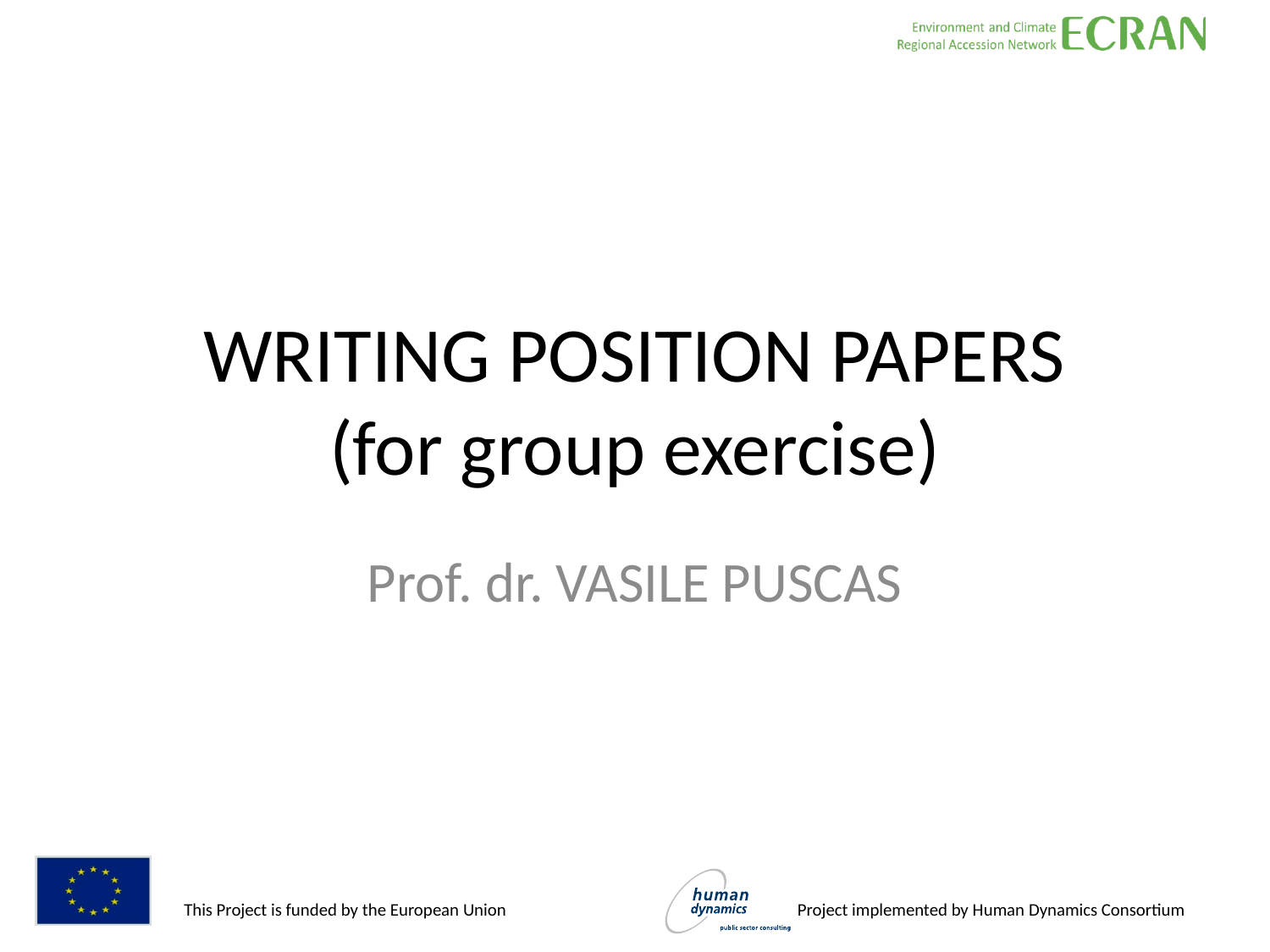

# WRITING POSITION PAPERS (for group exercise)
Prof. dr. VASILE PUSCAS